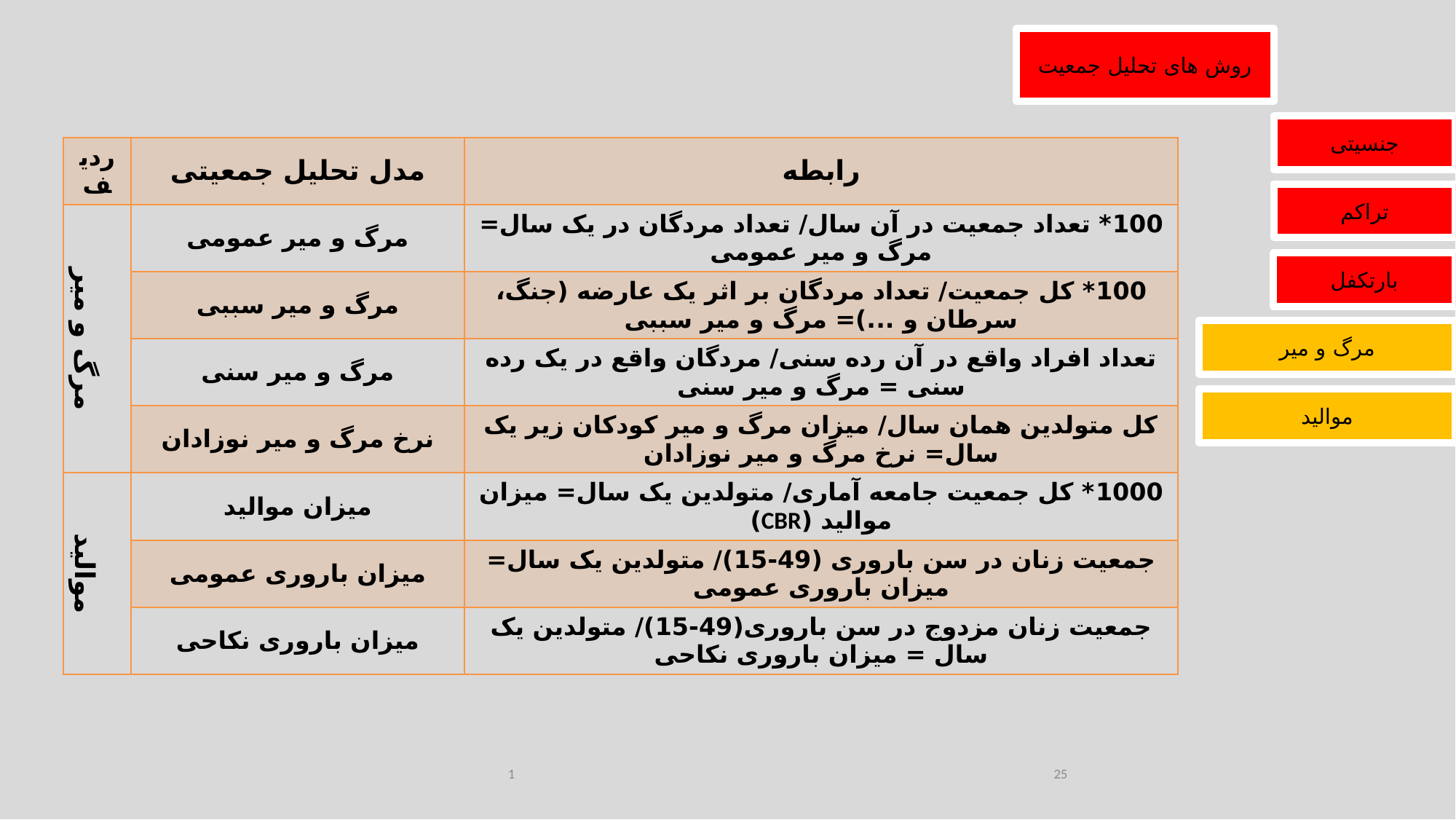

روش های تحلیل جمعیت
جنسیتی
| ردیف | مدل تحلیل جمعیتی | رابطه |
| --- | --- | --- |
| مرگ و میر | مرگ و میر عمومی | 100\* تعداد جمعیت در آن سال/ تعداد مردگان در یک سال= مرگ و میر عمومی |
|  | مرگ و میر سببی | 100\* کل جمعیت/ تعداد مردگان بر اثر یک عارضه (جنگ، سرطان و ...)= مرگ و میر سببی |
|  | مرگ و میر سنی | تعداد افراد واقع در آن رده سنی/ مردگان واقع در یک رده سنی = مرگ و میر سنی |
|  | نرخ مرگ و میر نوزادان | کل متولدین همان سال/ میزان مرگ و میر کودکان زیر یک سال= نرخ مرگ و میر نوزادان |
| موالید | میزان موالید | 1000\* کل جمعیت جامعه آماری/ متولدین یک سال= میزان موالید (CBR) |
|  | میزان باروری عمومی | جمعیت زنان در سن باروری (49-15)/ متولدین یک سال= میزان باروری عمومی |
|  | میزان باروری نکاحی | جمعیت زنان مزدوج در سن باروری(49-15)/ متولدین یک سال = میزان باروری نکاحی |
تراکم
بارتکفل
مرگ و میر
موالید
1
25